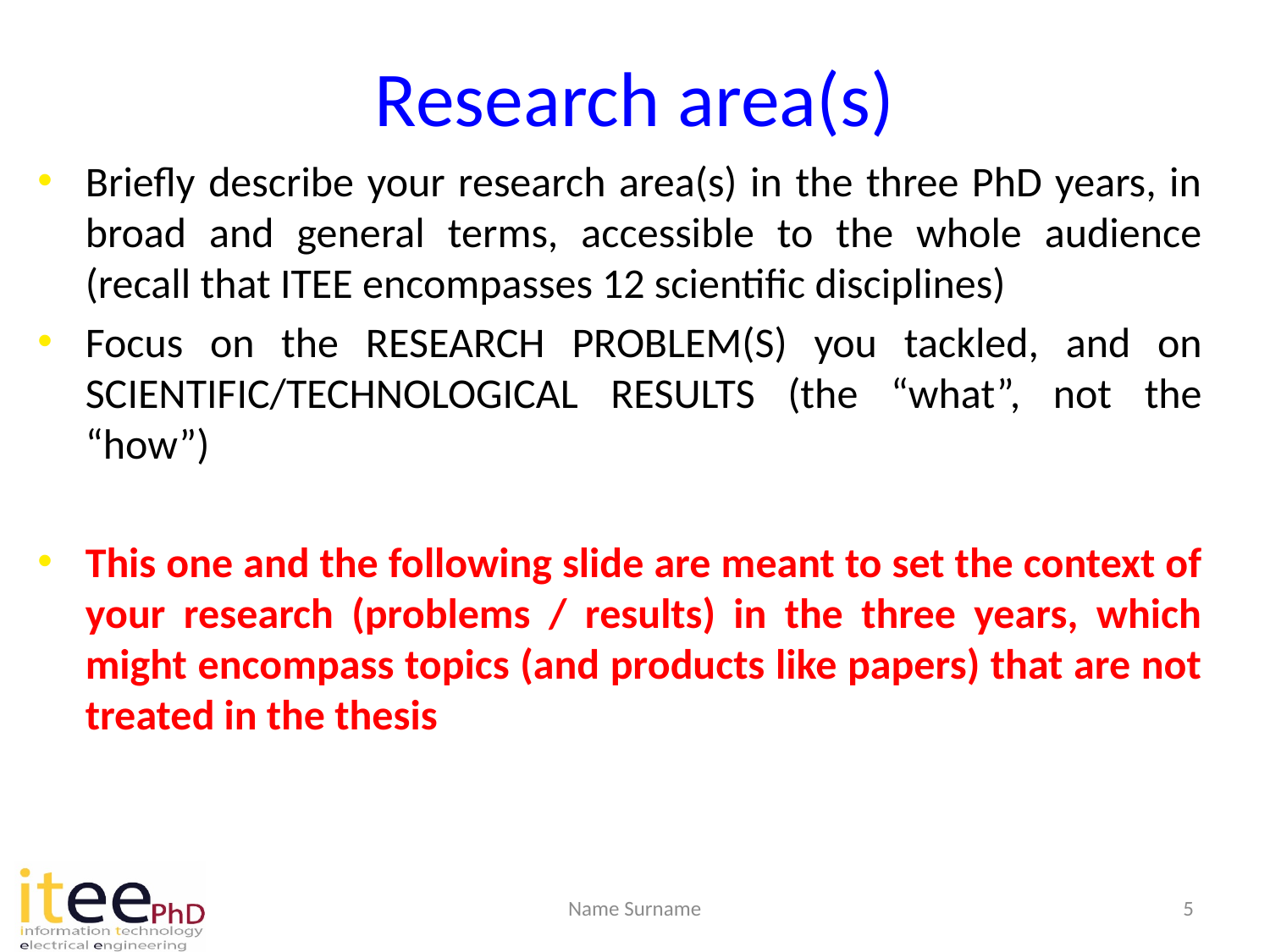

# Research area(s)
Briefly describe your research area(s) in the three PhD years, in broad and general terms, accessible to the whole audience (recall that ITEE encompasses 12 scientific disciplines)
Focus on the RESEARCH PROBLEM(S) you tackled, and on SCIENTIFIC/TECHNOLOGICAL RESULTS (the “what”, not the “how”)

This one and the following slide are meant to set the context of your research (problems / results) in the three years, which might encompass topics (and products like papers) that are not treated in the thesis
Name Surname
5